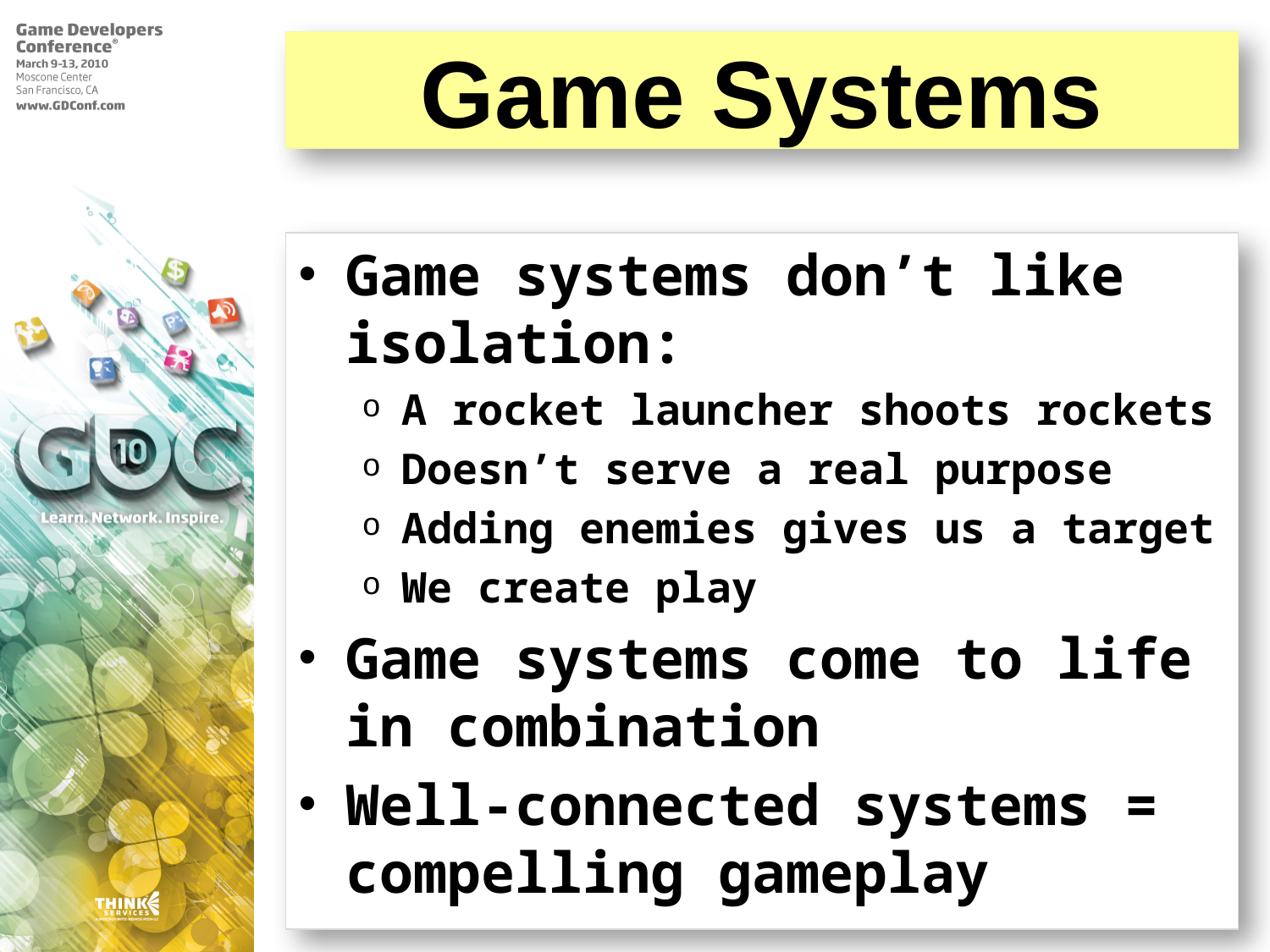

# Game Systems
Game systems don’t like isolation:
A rocket launcher shoots rockets
Doesn’t serve a real purpose
Adding enemies gives us a target
We create play
Game systems come to life in combination
Well-connected systems = compelling gameplay